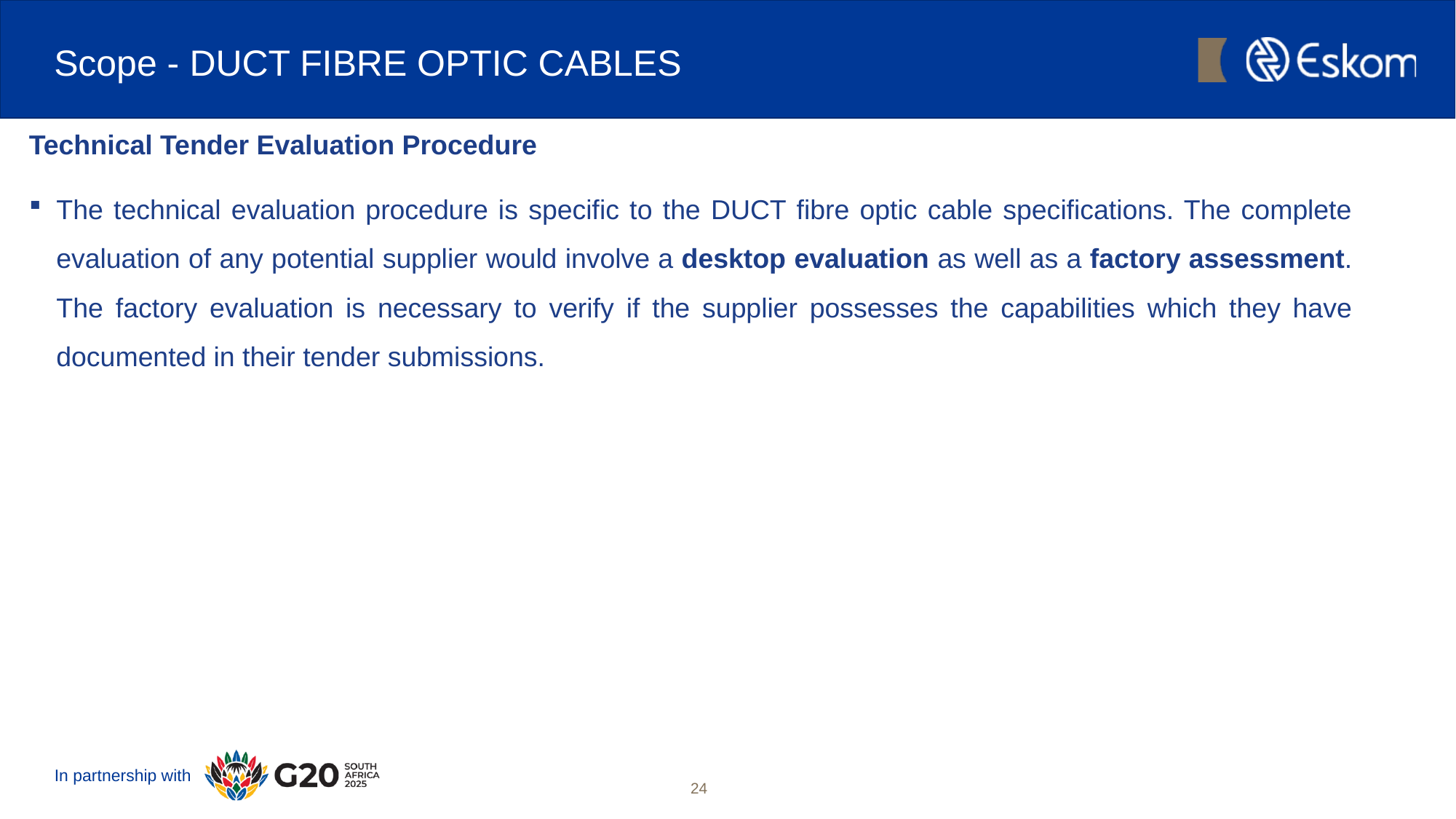

# Scope - DUCT FIBRE OPTIC CABLES
Technical Tender Evaluation Procedure
The technical evaluation procedure is specific to the DUCT fibre optic cable specifications. The complete evaluation of any potential supplier would involve a desktop evaluation as well as a factory assessment. The factory evaluation is necessary to verify if the supplier possesses the capabilities which they have documented in their tender submissions.

24